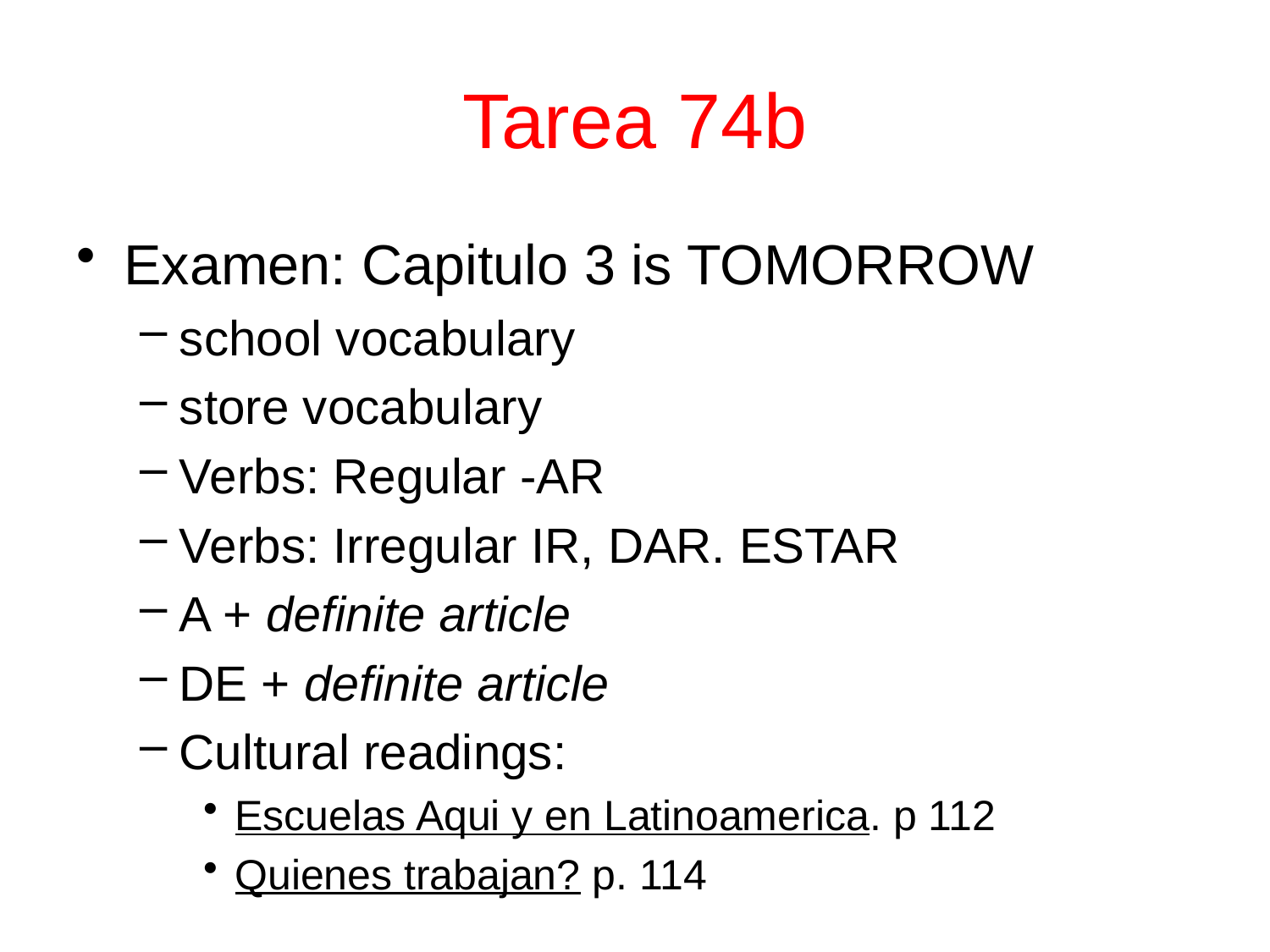

# Tarea 74b
Examen: Capitulo 3 is TOMORROW
school vocabulary
store vocabulary
Verbs: Regular -AR
Verbs: Irregular IR, DAR. ESTAR
A + definite article
DE + definite article
Cultural readings:
Escuelas Aqui y en Latinoamerica. p 112
Quienes trabajan? p. 114